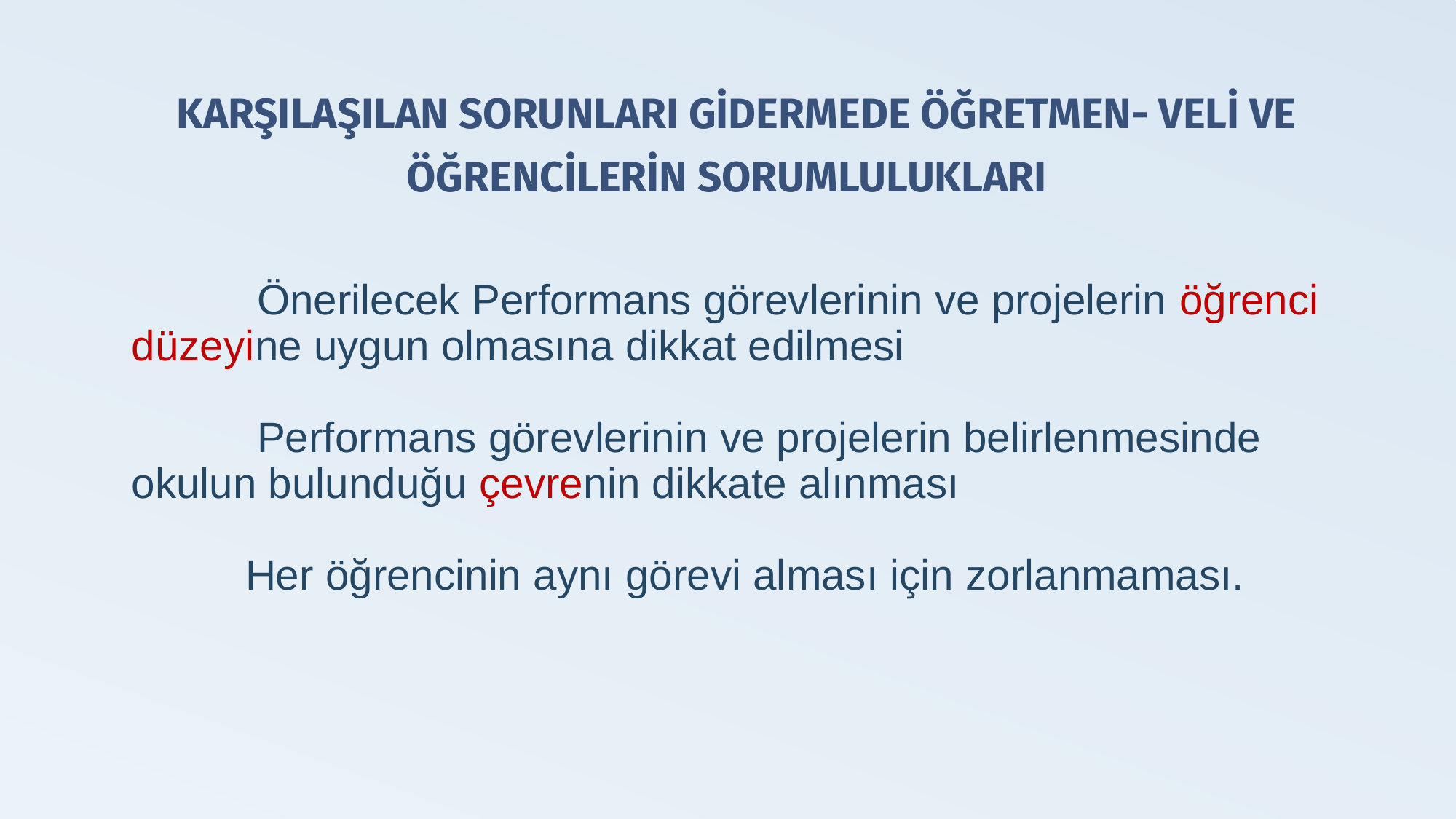

# KARŞILAŞILAN SORUNLARI GİDERMEDE ÖĞRETMEN- VELİ VE ÖĞRENCİLERİN SORUMLULUKLARI

                Önerilecek Performans görevlerinin ve projelerin öğrenci düzeyine uygun olmasına dikkat edilmesi

                Performans görevlerinin ve projelerin belirlenmesinde okulun bulunduğu çevrenin dikkate alınması

               Her öğrencinin aynı görevi alması için zorlanmaması.